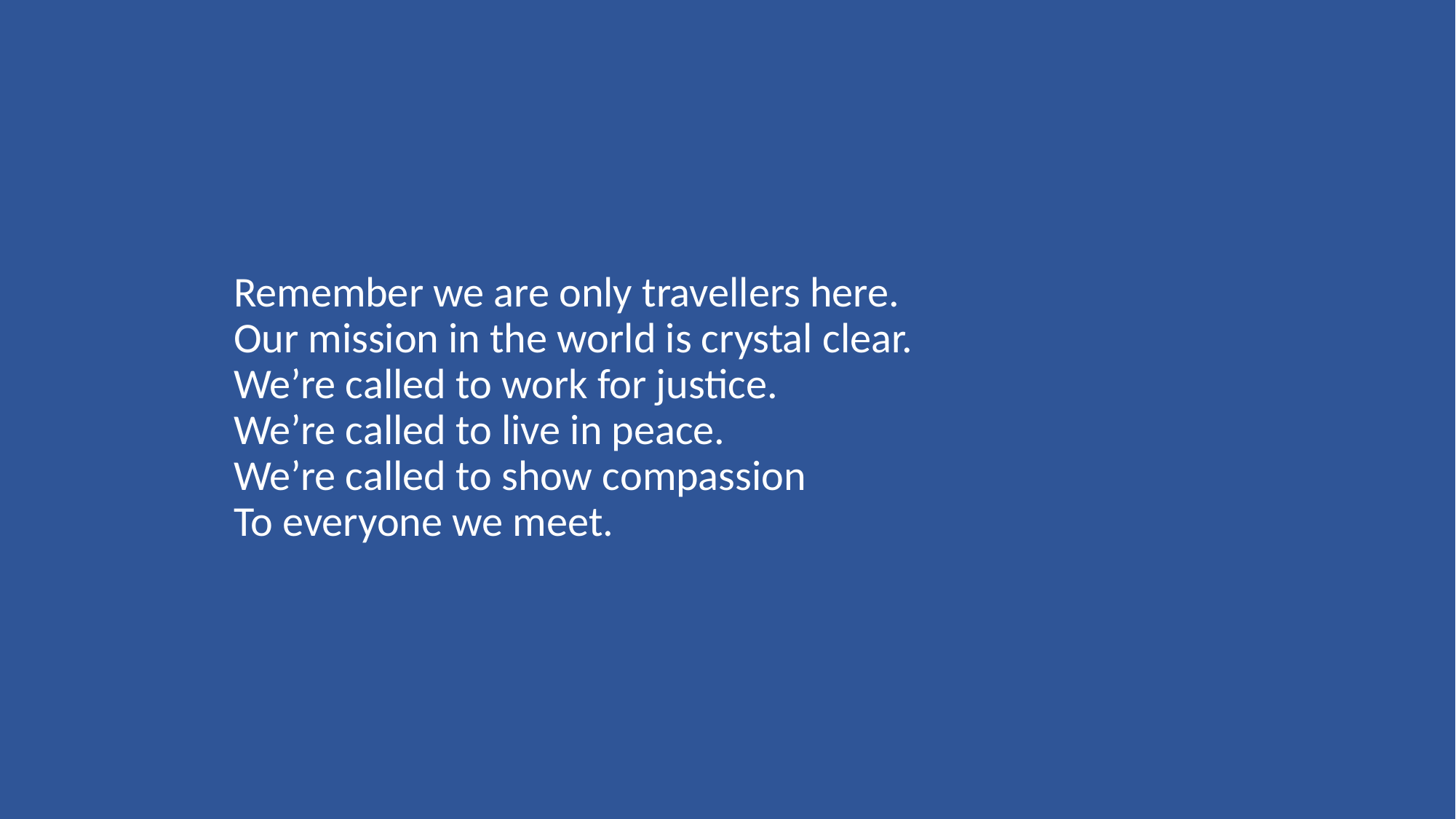

Remember we are only travellers here.
Our mission in the world is crystal clear.
We’re called to work for justice.
We’re called to live in peace.
We’re called to show compassion
To everyone we meet.